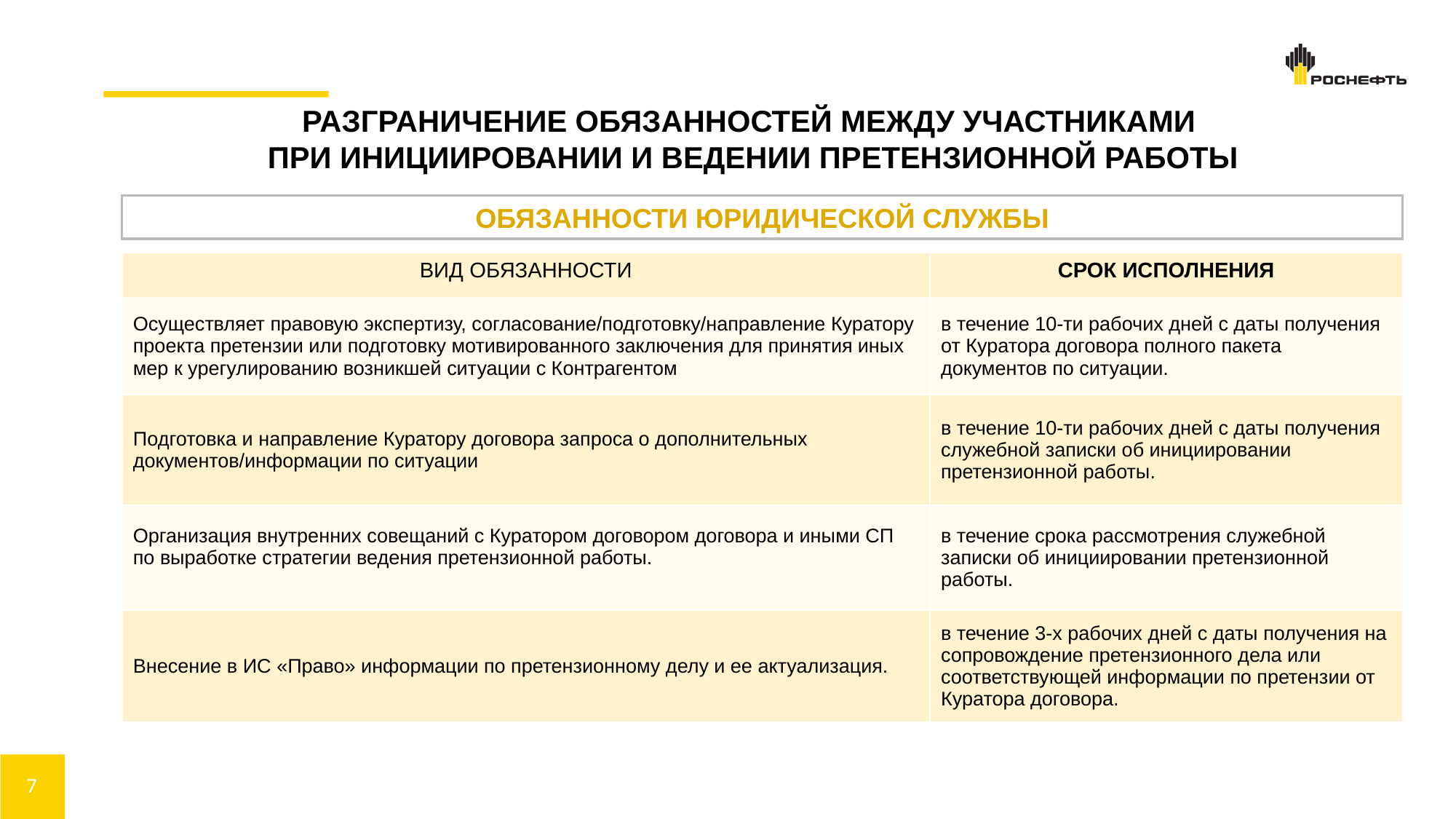

РАЗГРАНИЧЕНИЕ ОБЯЗАННОСТЕЙ МЕЖДУ УЧАСТНИКАМИ
ПРИ ИНИЦИИРОВАНИИ И ВЕДЕНИИ ПРЕТЕНЗИОННОЙ РАБОТЫ
ОБЯЗАННОСТИ ЮРИДИЧЕСКОЙ СЛУЖБЫ

| ВИД ОБЯЗАННОСТИ | СРОК ИСПОЛНЕНИЯ |
| --- | --- |
| Осуществляет правовую экспертизу, согласование/подготовку/направление Куратору проекта претензии или подготовку мотивированного заключения для принятия иных мер к урегулированию возникшей ситуации с Контрагентом | в течение 10-ти рабочих дней с даты получения от Куратора договора полного пакета документов по ситуации. |
| Подготовка и направление Куратору договора запроса о дополнительных документов/информации по ситуации | в течение 10-ти рабочих дней с даты получения служебной записки об инициировании претензионной работы. |
| Организация внутренних совещаний с Куратором договором договора и иными СП по выработке стратегии ведения претензионной работы. | в течение срока рассмотрения служебной записки об инициировании претензионной работы. |
| Внесение в ИС «Право» информации по претензионному делу и ее актуализация. | в течение 3-х рабочих дней с даты получения на сопровождение претензионного дела или соответствующей информации по претензии от Куратора договора. |